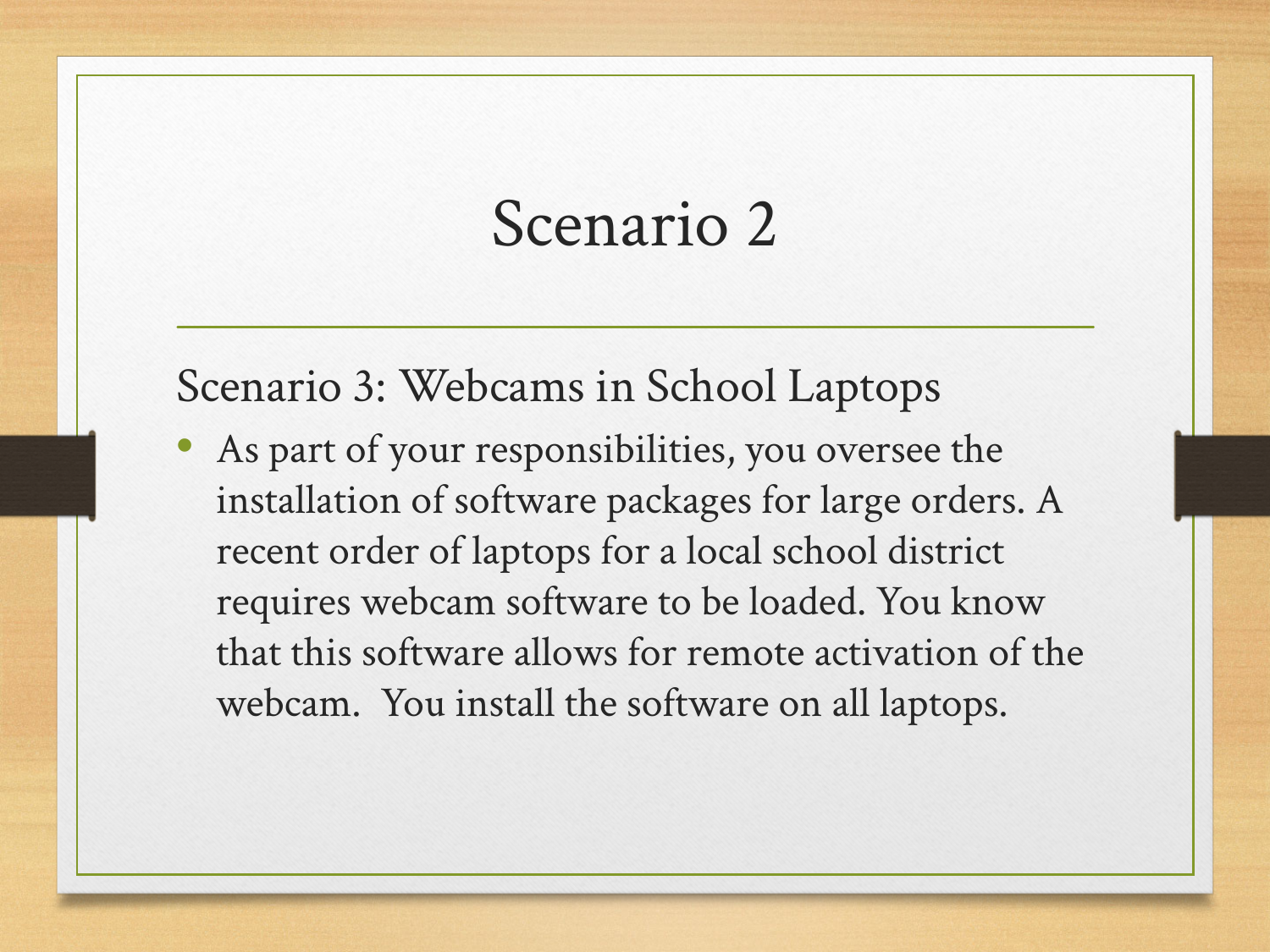

# Scenario 2
Scenario 3: Webcams in School Laptops
As part of your responsibilities, you oversee the installation of software packages for large orders. A recent order of laptops for a local school district requires webcam software to be loaded. You know that this software allows for remote activation of the webcam.  You install the software on all laptops.